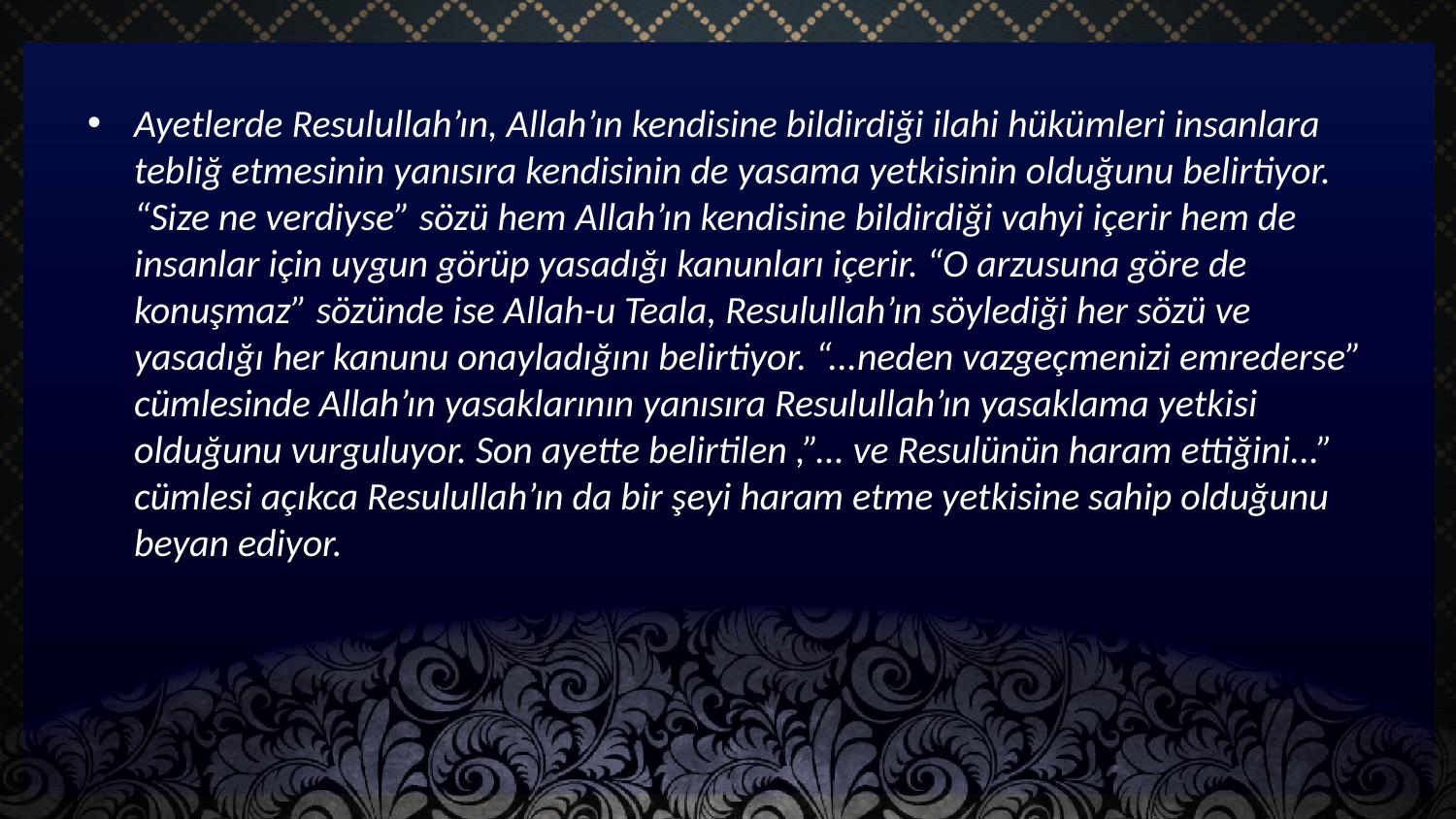

Ayetlerde Resulullah’ın, Allah’ın kendisine bildirdiği ilahi hükümleri insanlara tebliğ etmesinin yanısıra kendisinin de yasama yetkisinin olduğunu belirtiyor. “Size ne verdiyse” sözü hem Allah’ın kendisine bildirdiği vahyi içerir hem de insanlar için uygun görüp yasadığı kanunları içerir. “O arzusuna göre de konuşmaz” sözünde ise Allah-u Teala, Resulullah’ın söylediği her sözü ve yasadığı her kanunu onayladığını belirtiyor. “...neden vazgeçmenizi emrederse” cümlesinde Allah’ın yasaklarının yanısıra Resulullah’ın yasaklama yetkisi olduğunu vurguluyor. Son ayette belirtilen ,”... ve Resulünün haram ettiğini...” cümlesi açıkca Resulullah’ın da bir şeyi haram etme yetkisine sahip olduğunu beyan ediyor.